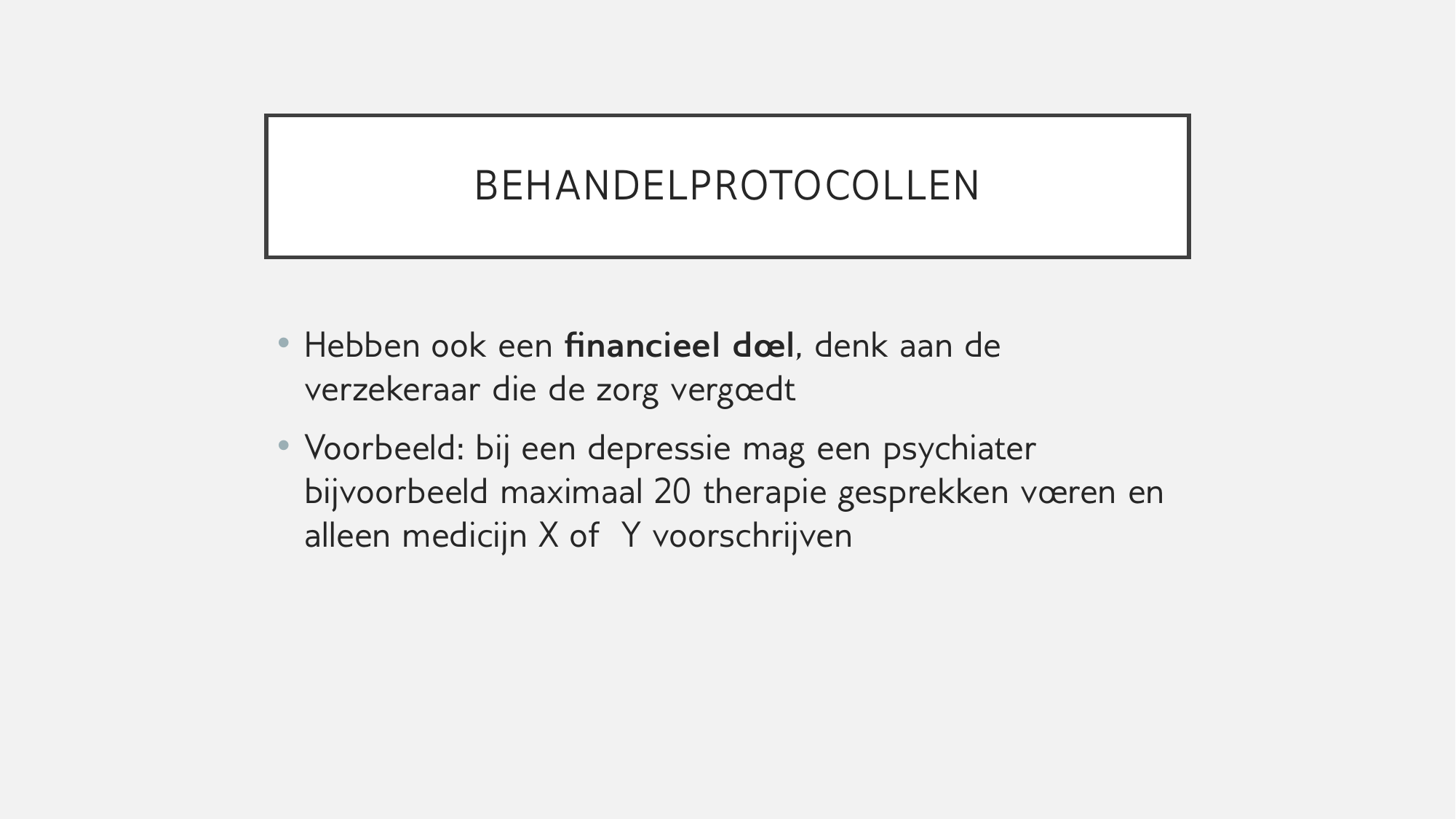

# behandelprotocollen
Hebben ook een financieel doel, denk aan de verzekeraar die de zorg vergoedt
Voorbeeld: bij een depressie mag een psychiater bijvoorbeeld maximaal 20 therapie gesprekken voeren en alleen medicijn X of  Y voorschrijven